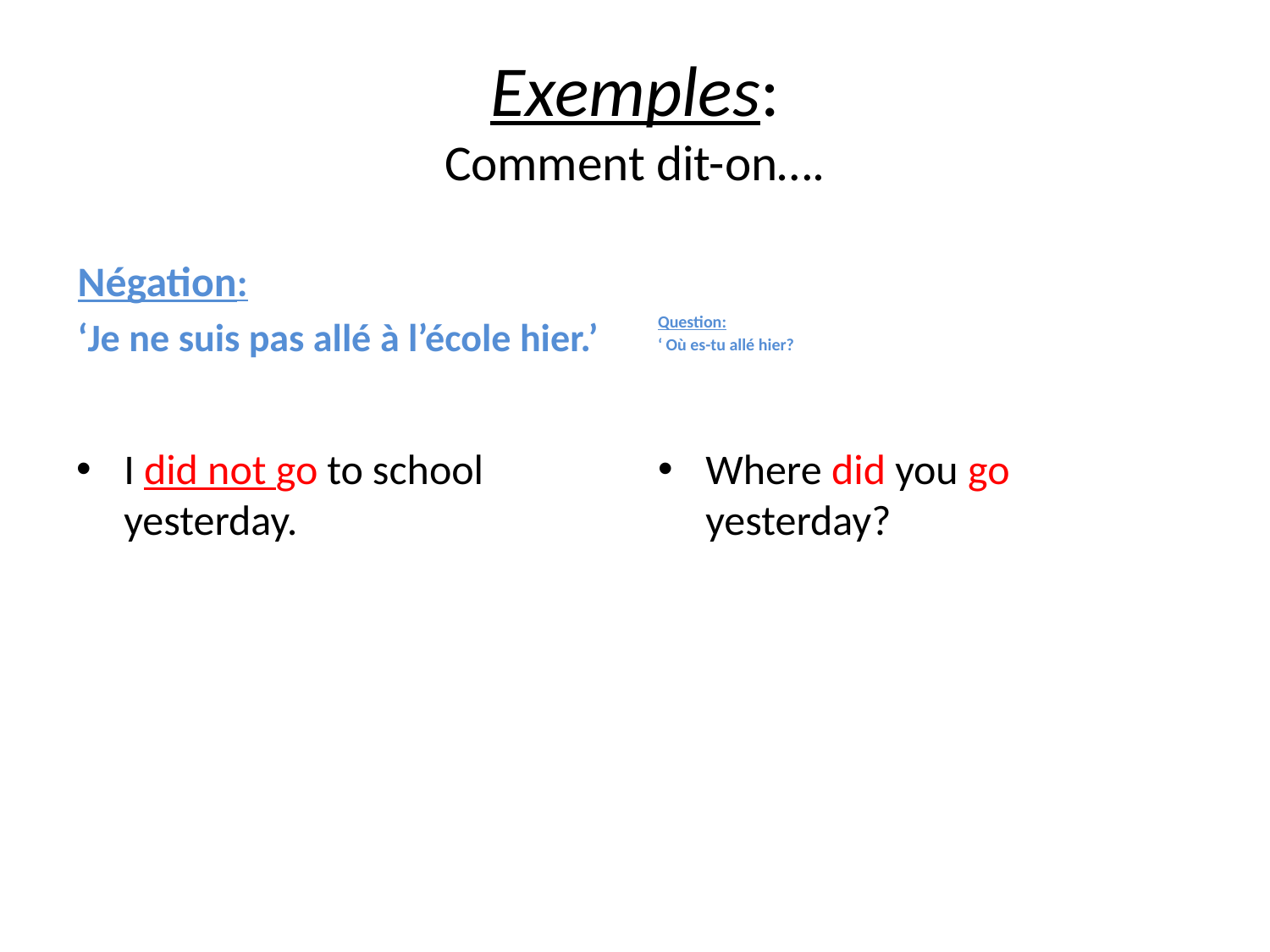

# Exemples: Comment dit-on….

Question:
‘ Où es-tu allé hier?

Négation:
‘Je ne suis pas allé à l’école hier.’
I did not go to school yesterday.
Where did you go yesterday?